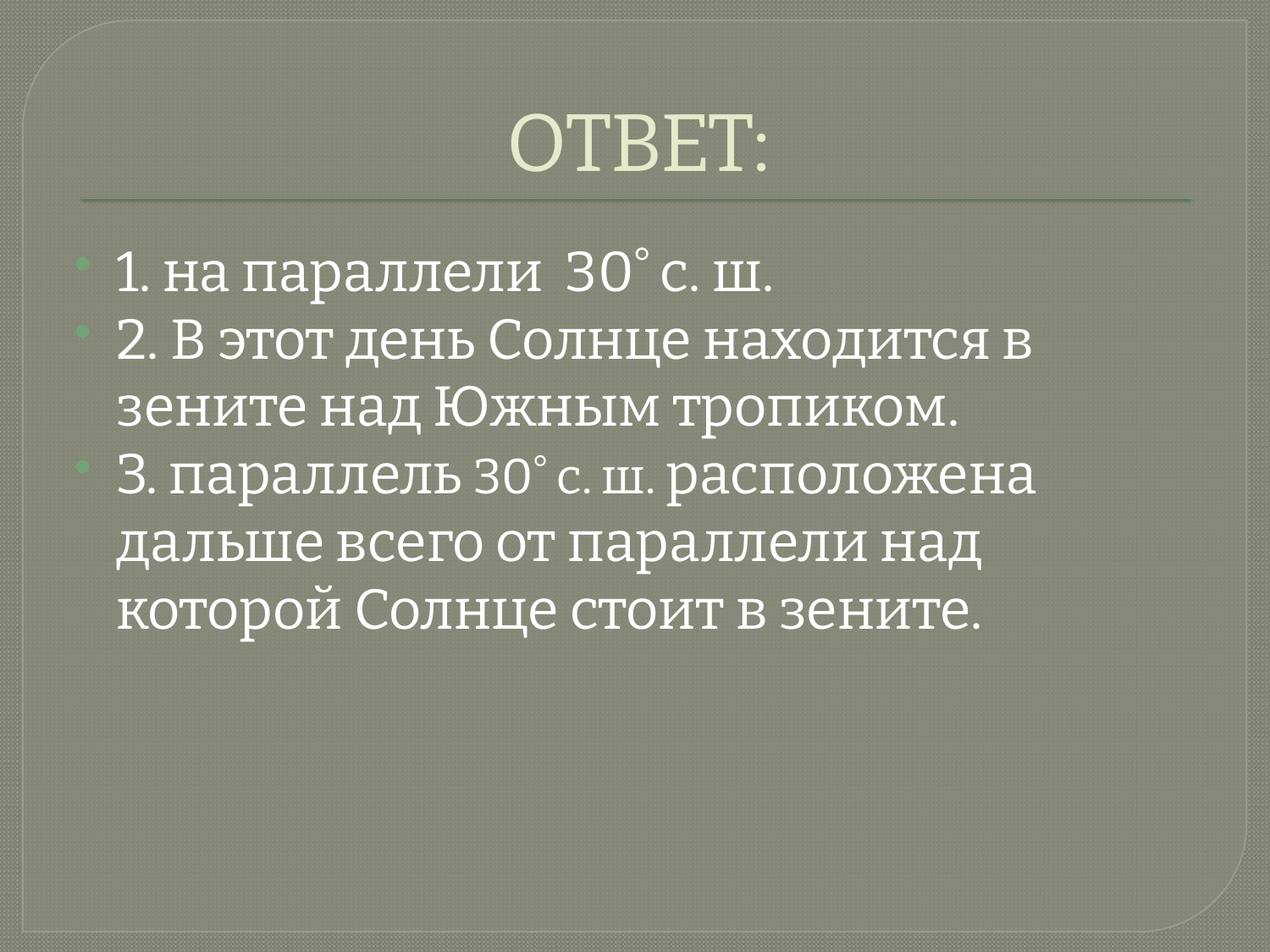

# ОТВЕТ:
1. на параллели  30° с. ш.
2. В этот день Солнце находится в зените над Южным тропиком.
3. параллель 30° с. ш. расположена дальше всего от параллели над которой Солнце стоит в зените.